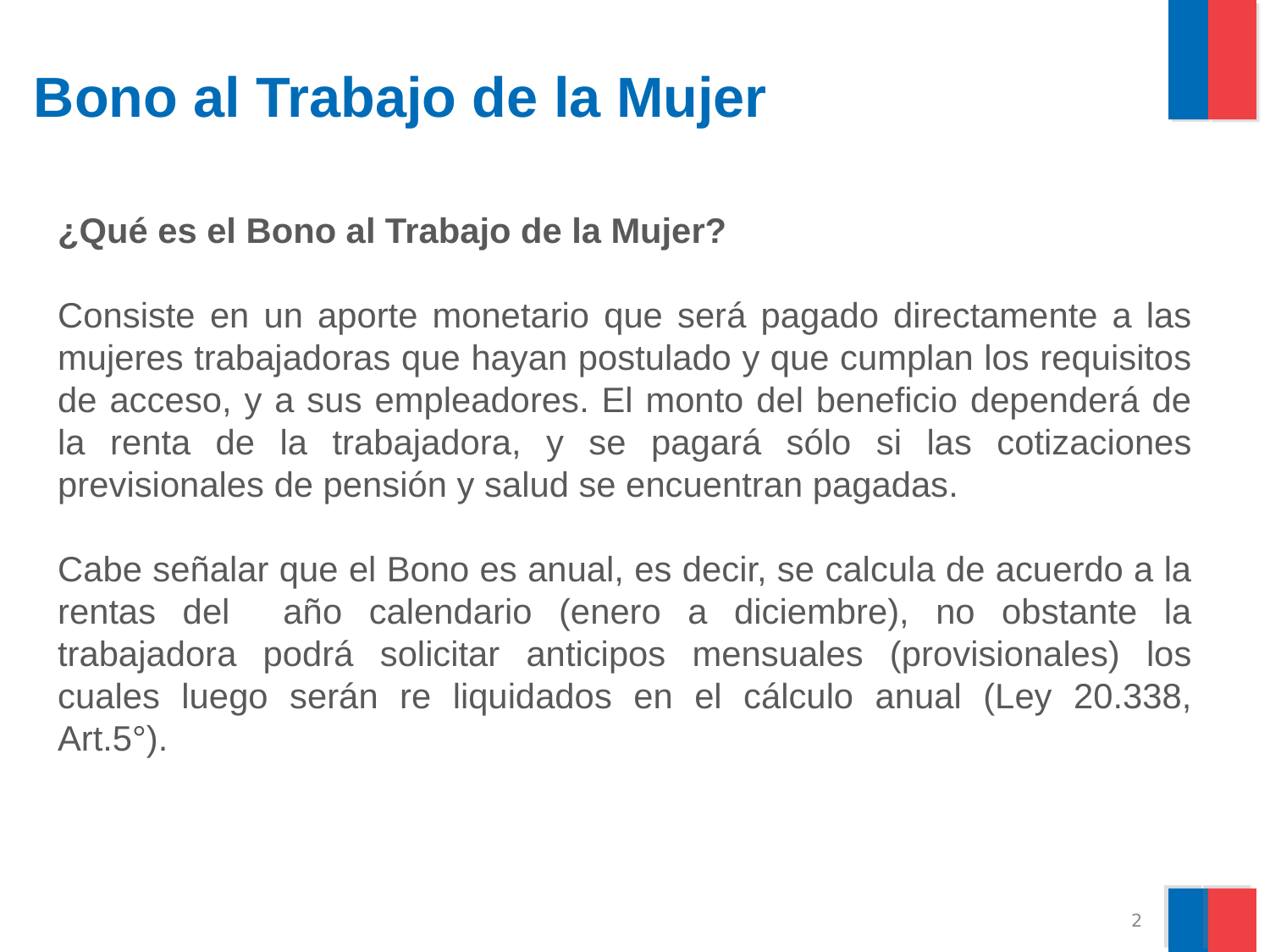

# Bono al Trabajo de la Mujer
¿Qué es el Bono al Trabajo de la Mujer?

Consiste en un aporte monetario que será pagado directamente a las mujeres trabajadoras que hayan postulado y que cumplan los requisitos de acceso, y a sus empleadores. El monto del beneficio dependerá de la renta de la trabajadora, y se pagará sólo si las cotizaciones previsionales de pensión y salud se encuentran pagadas.

Cabe señalar que el Bono es anual, es decir, se calcula de acuerdo a la rentas del  año calendario (enero a diciembre), no obstante la trabajadora podrá solicitar anticipos mensuales (provisionales) los cuales luego serán re liquidados en el cálculo anual (Ley 20.338, Art.5°).

2